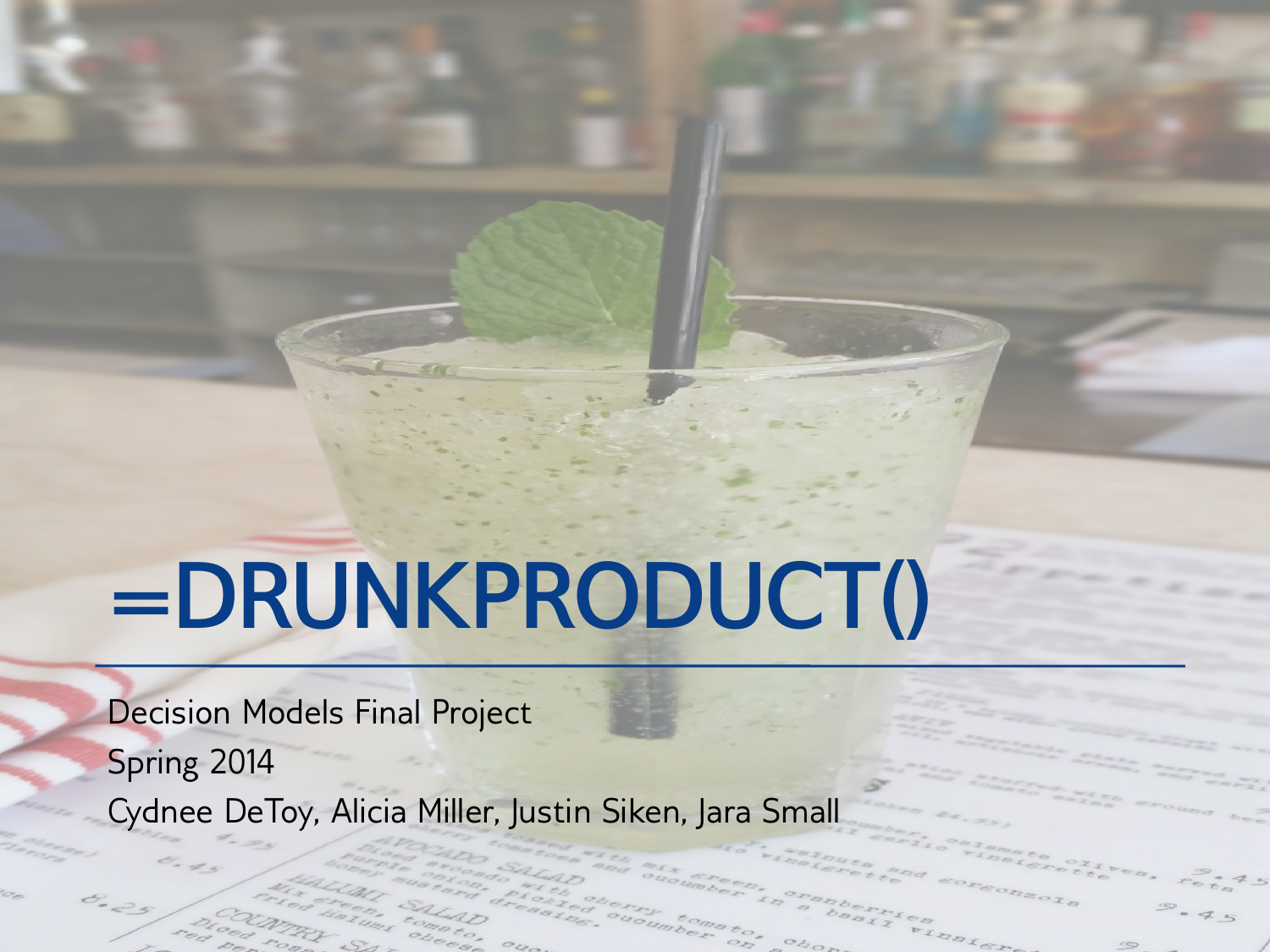

# =DRUNKPRODUCT()
Decision Models Final Project
Spring 2014
Cydnee DeToy, Alicia Miller, Justin Siken, Jara Small